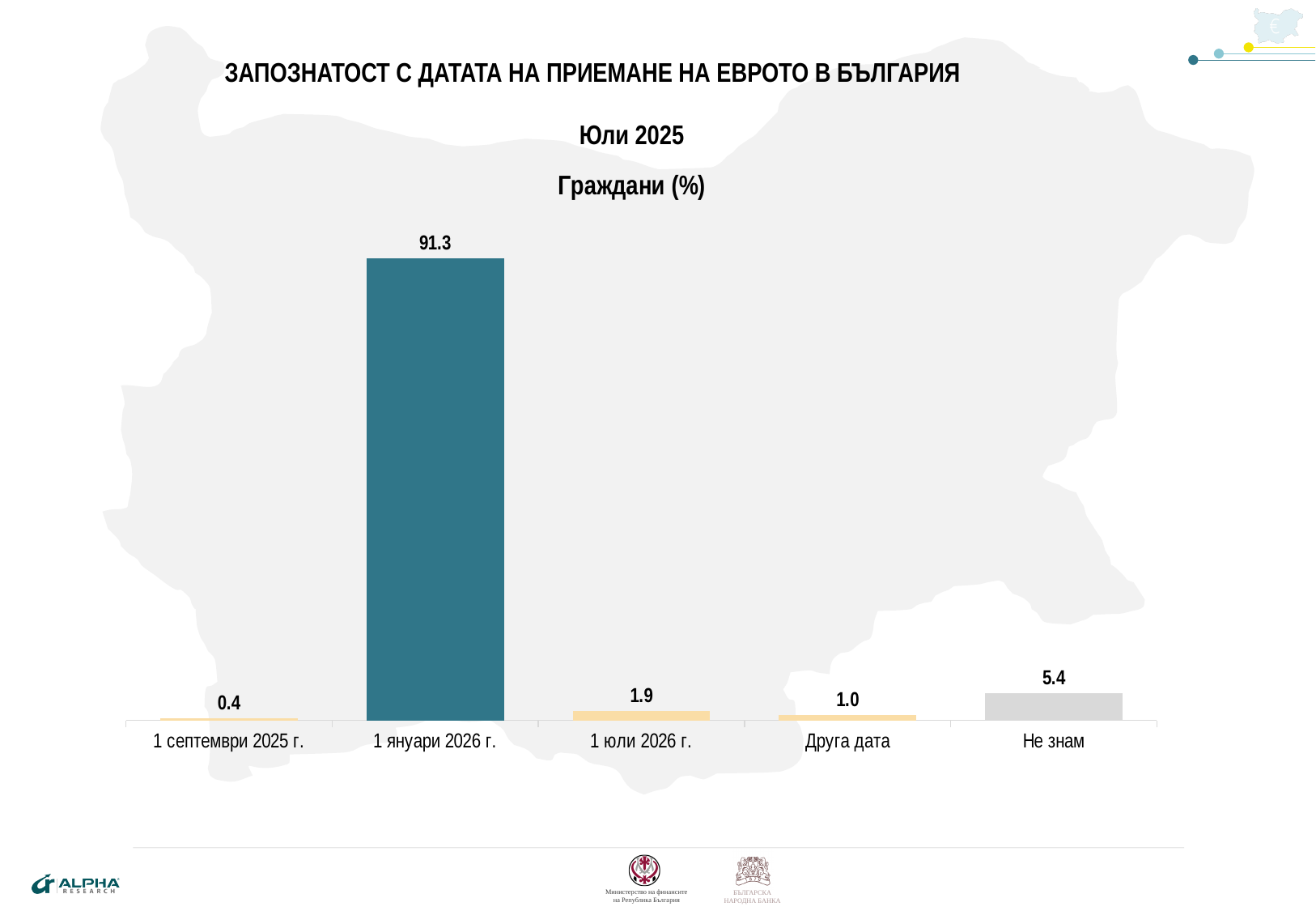

Запознатост с датата на приемане на еврото в България
Юли 2025

### Chart: Граждани (%)

| Category | Граждани |
|---|---|
| 1 септември 2025 г. | 0.4 |
| 1 януари 2026 г. | 91.3 |
| 1 юли 2026 г. | 1.9 |
| Друга дата | 1.0 |
| Не знам | 5.4 |